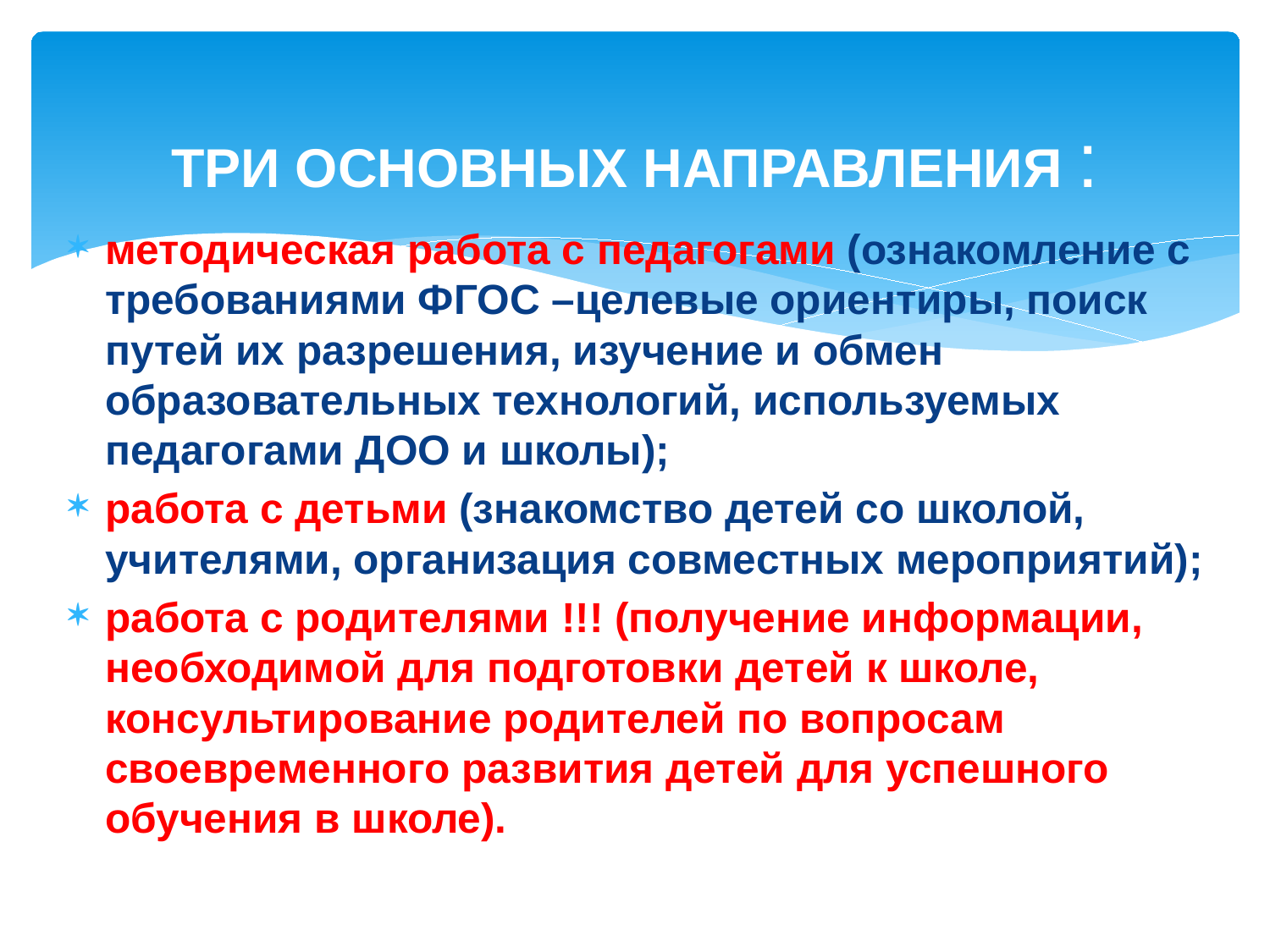

# ТРИ ОСНОВНЫХ НАПРАВЛЕНИЯ :
методическая работа с педагогами (ознакомление с требованиями ФГОС –целевые ориентиры, поиск путей их разрешения, изучение и обмен образовательных технологий, используемых педагогами ДОО и школы);
работа с детьми (знакомство детей со школой, учителями, организация совместных мероприятий);
работа с родителями !!! (получение информации, необходимой для подготовки детей к школе, консультирование родителей по вопросам своевременного развития детей для успешного обучения в школе).